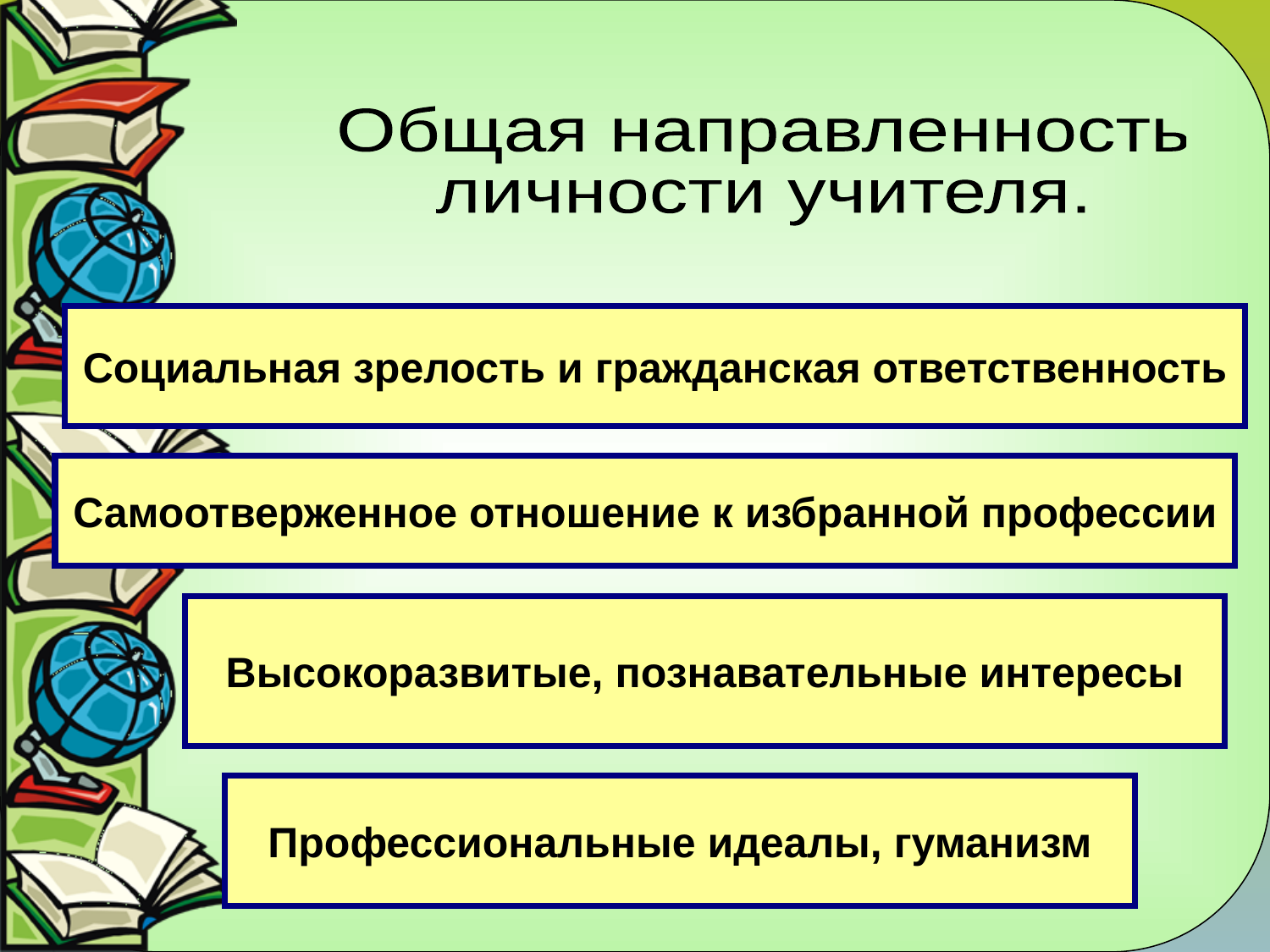

Общая направленность
личности учителя.
Социальная зрелость и гражданская ответственность
Самоотверженное отношение к избранной профессии
Высокоразвитые, познавательные интересы
Профессиональные идеалы, гуманизм